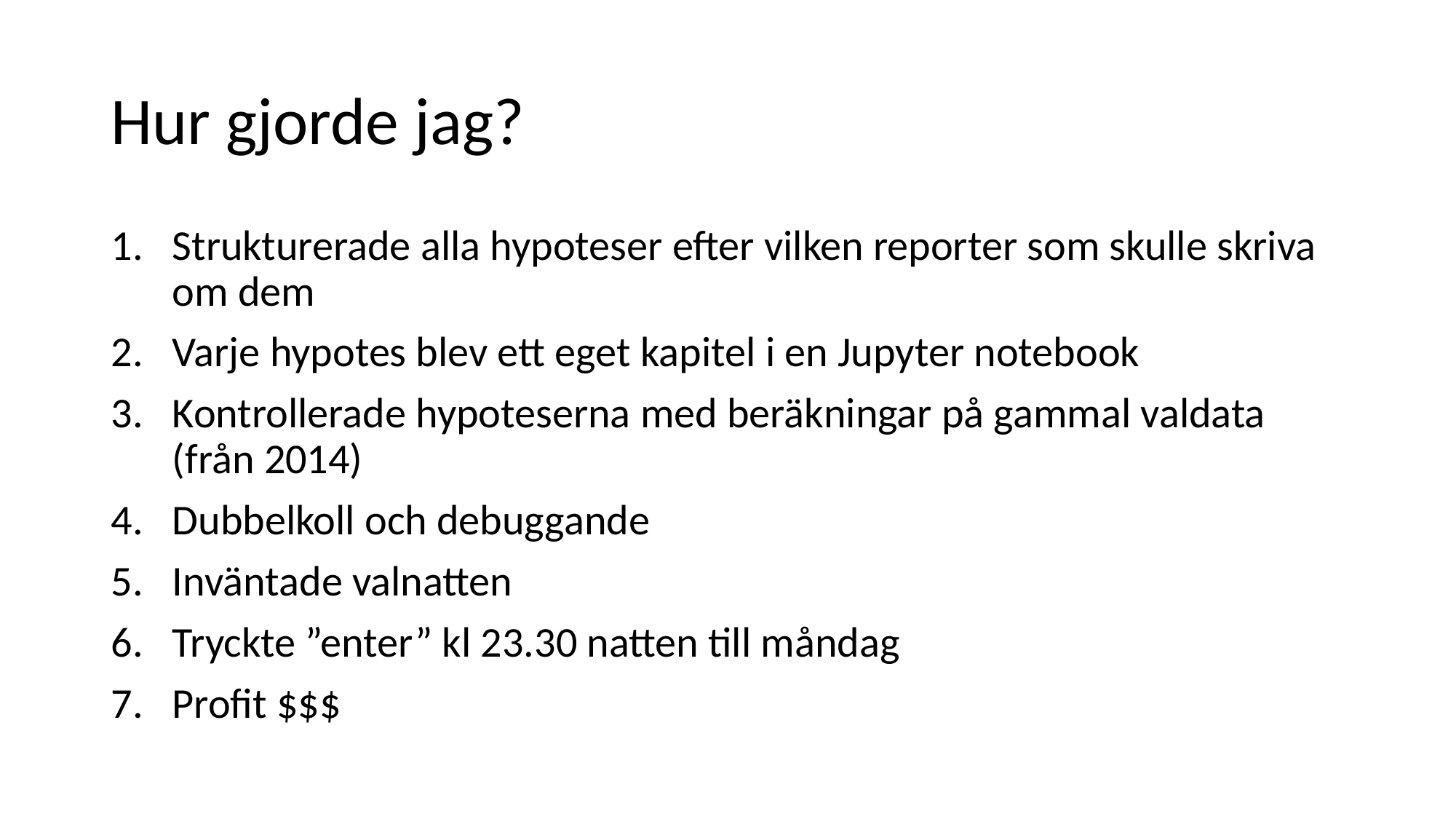

# Hur gjorde jag?
Strukturerade alla hypoteser efter vilken reporter som skulle skriva om dem
Varje hypotes blev ett eget kapitel i en Jupyter notebook
Kontrollerade hypoteserna med beräkningar på gammal valdata (från 2014)
Dubbelkoll och debuggande
Inväntade valnatten
Tryckte ”enter” kl 23.30 natten till måndag
Profit $$$